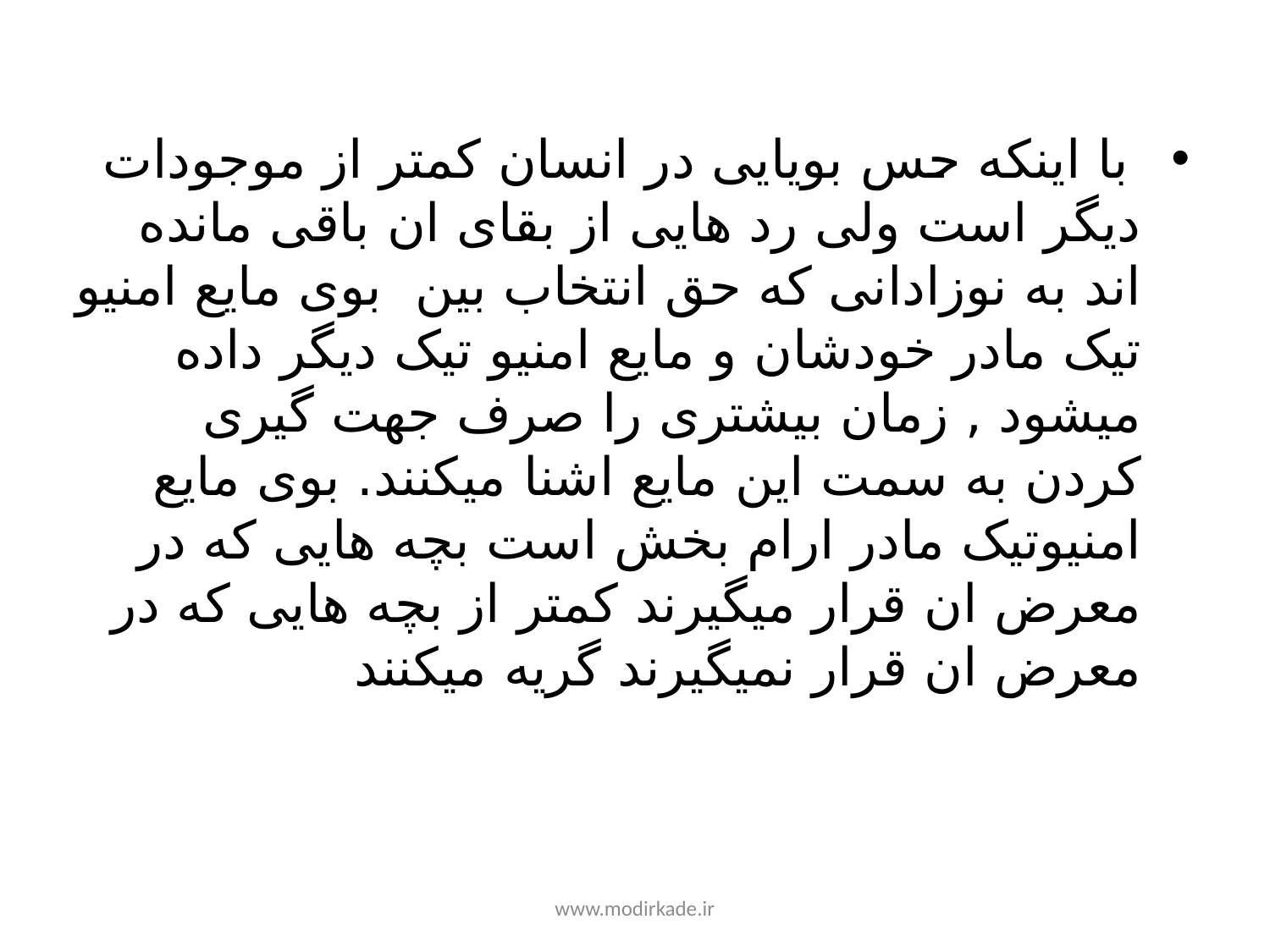

با اینکه حس بویایی در انسان کمتر از موجودات دیگر است ولی رد هایی از بقای ان باقی مانده اند به نوزادانی که حق انتخاب بین  بوی مایع امنیو تیک مادر خودشان و مایع امنیو تیک دیگر داده میشود , زمان بیشتری را صرف جهت گیری کردن به سمت این مایع اشنا میکنند. بوی مایع امنیوتیک مادر ارام بخش است بچه هایی که در معرض ان قرار میگیرند کمتر از بچه هایی که در معرض ان قرار نمیگیرند گریه میکنند

www.modirkade.ir